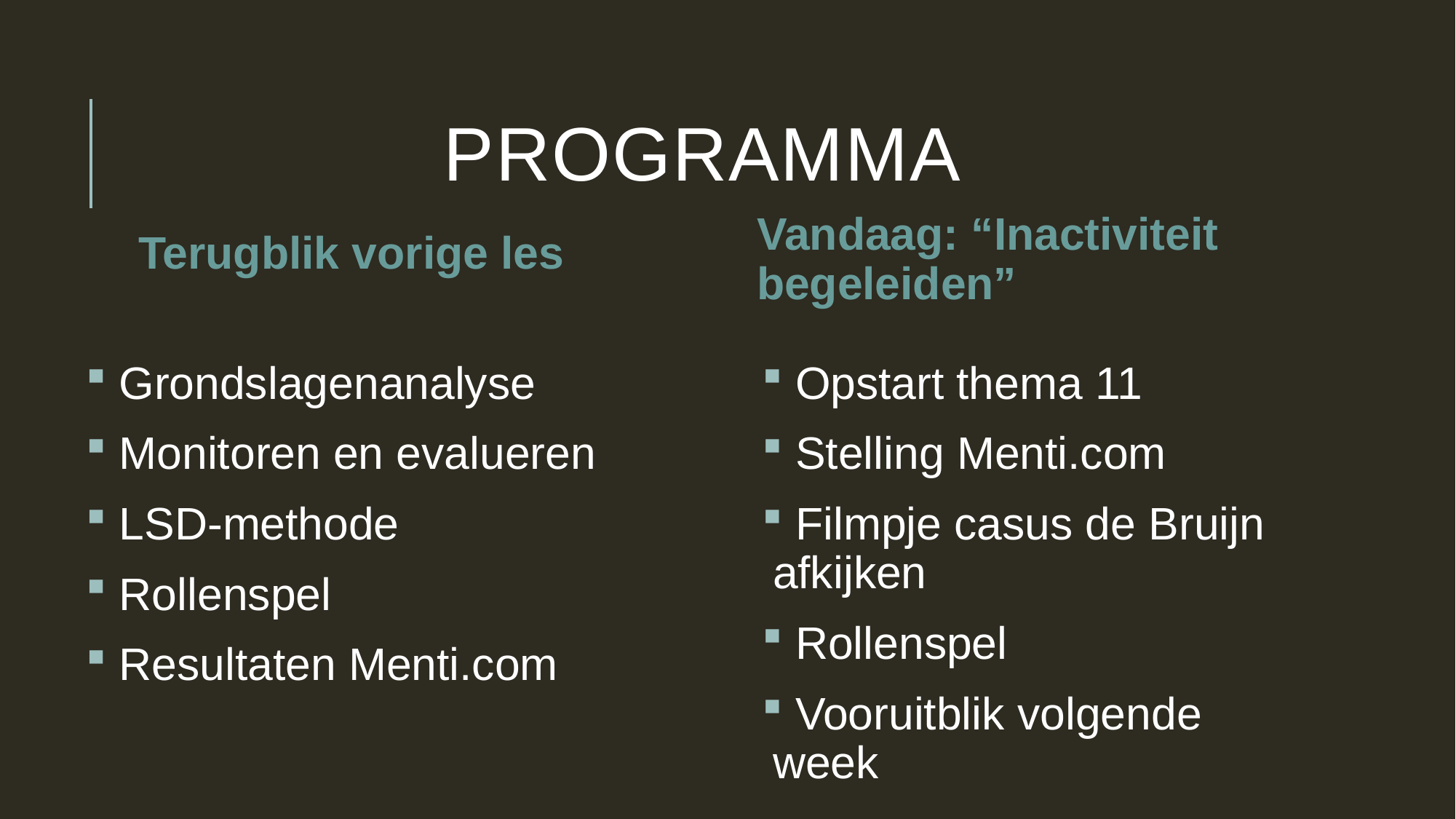

# Programma
Vandaag: “Inactiviteit begeleiden”
Terugblik vorige les

 Grondslagenanalyse
 Monitoren en evalueren
 LSD-methode
 Rollenspel
 Resultaten Menti.com

 Opstart thema 11
 Stelling Menti.com
 Filmpje casus de Bruijn afkijken
 Rollenspel
 Vooruitblik volgende week